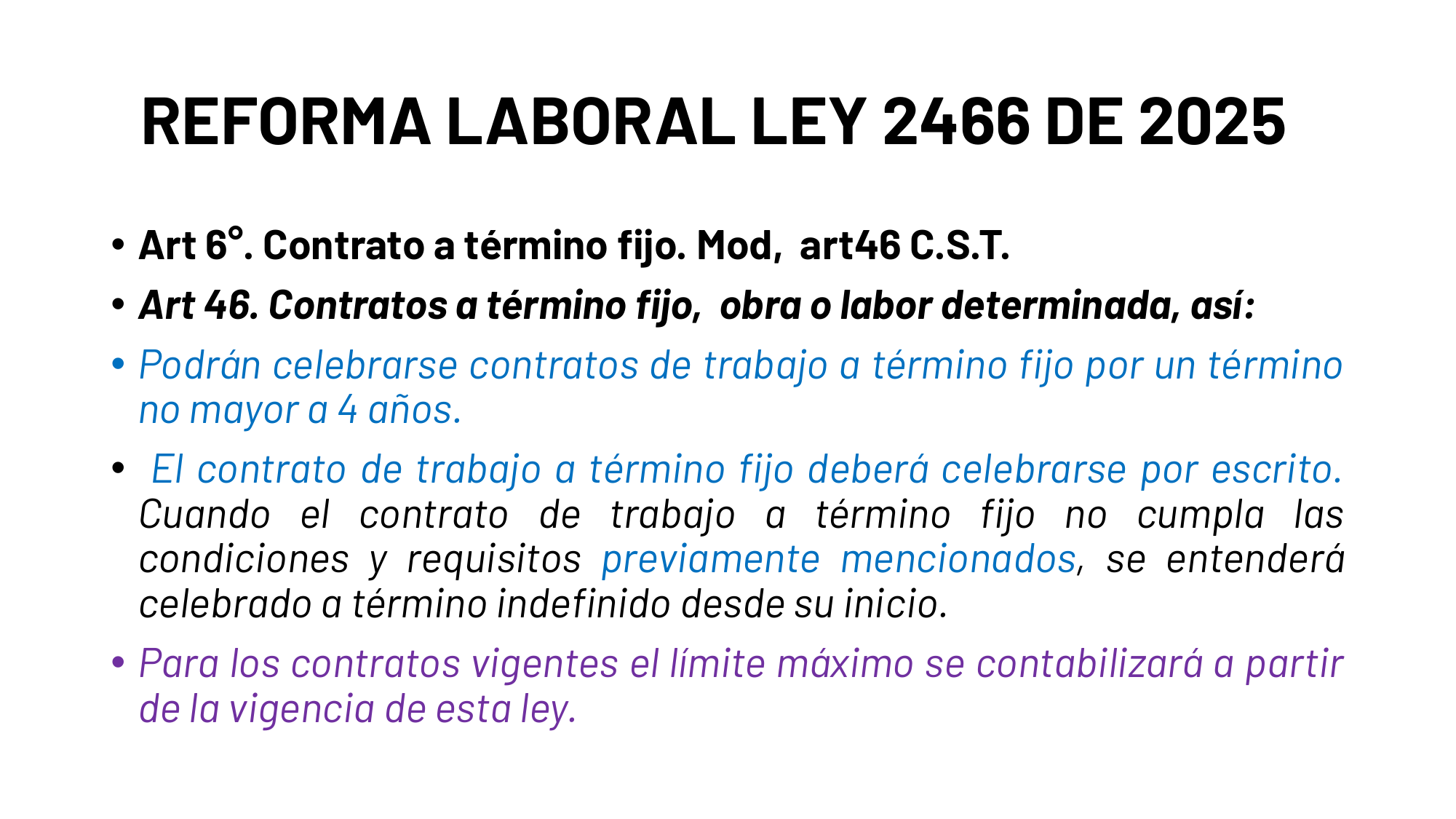

# REFORMA LABORAL LEY 2466 DE 2025
Art 6°. Contrato a término fijo. Mod,  art46 C.S.T.
Art 46. Contratos a término fijo,  obra o labor determinada, así:
Podrán celebrarse contratos de trabajo a término fijo por un término no mayor a 4 años.
 El contrato de trabajo a término fijo deberá celebrarse por escrito. Cuando el contrato de trabajo a término fijo no cumpla las condiciones y requisitos previamente mencionados, se entenderá celebrado a término indefinido desde su inicio.
Para los contratos vigentes el límite máximo se contabilizará a partir de la vigencia de esta ley.